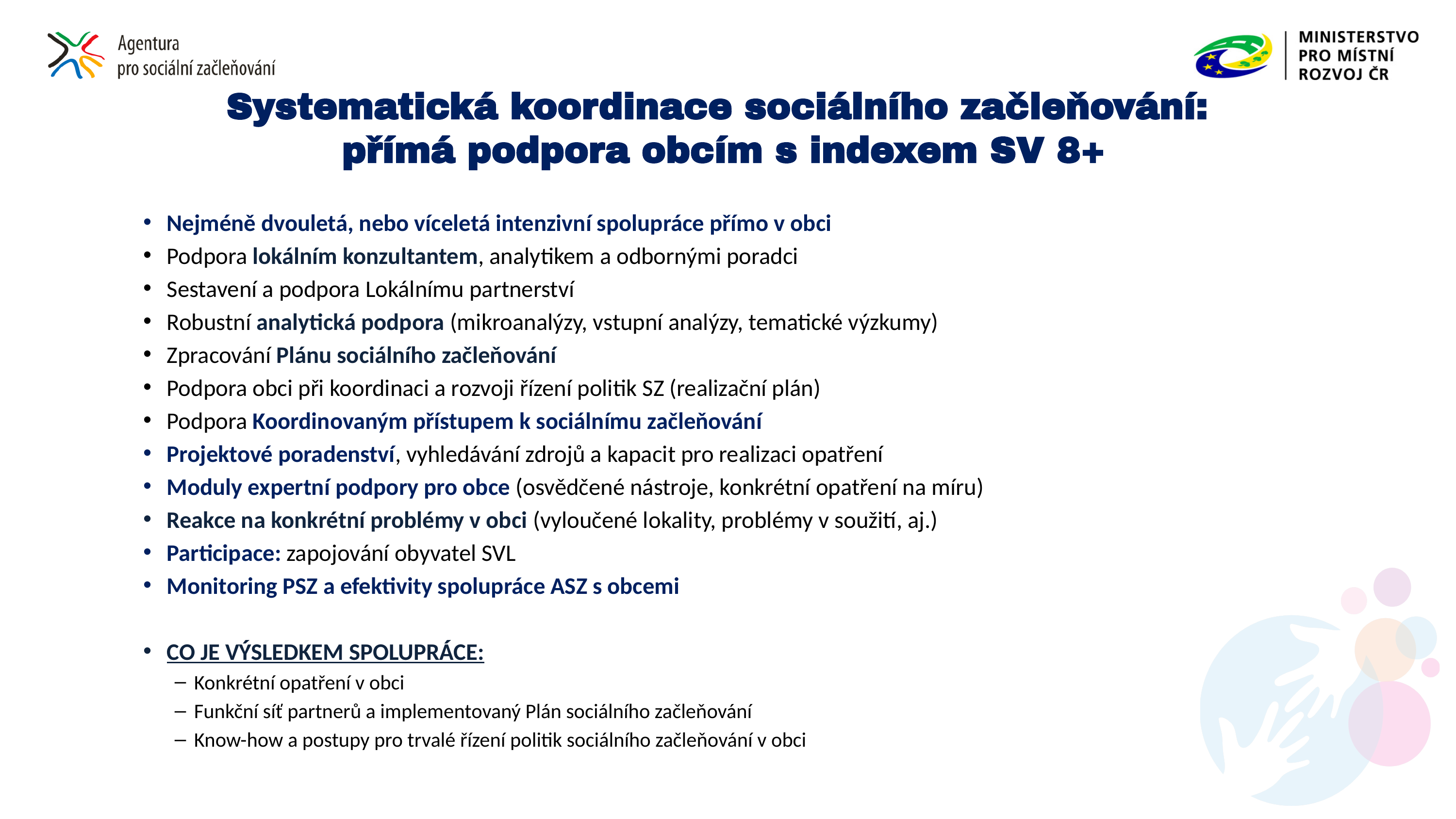

# Systematická koordinace sociálního začleňování: přímá podpora obcím s indexem SV 8+
Nejméně dvouletá, nebo víceletá intenzivní spolupráce přímo v obci
Podpora lokálním konzultantem, analytikem a odbornými poradci
Sestavení a podpora Lokálnímu partnerství
Robustní analytická podpora (mikroanalýzy, vstupní analýzy, tematické výzkumy)
Zpracování Plánu sociálního začleňování
Podpora obci při koordinaci a rozvoji řízení politik SZ (realizační plán)
Podpora Koordinovaným přístupem k sociálnímu začleňování
Projektové poradenství, vyhledávání zdrojů a kapacit pro realizaci opatření
Moduly expertní podpory pro obce (osvědčené nástroje, konkrétní opatření na míru)
Reakce na konkrétní problémy v obci (vyloučené lokality, problémy v soužití, aj.)
Participace: zapojování obyvatel SVL
Monitoring PSZ a efektivity spolupráce ASZ s obcemi

CO JE VÝSLEDKEM SPOLUPRÁCE:
Konkrétní opatření v obci
Funkční síť partnerů a implementovaný Plán sociálního začleňování
Know-how a postupy pro trvalé řízení politik sociálního začleňování v obci